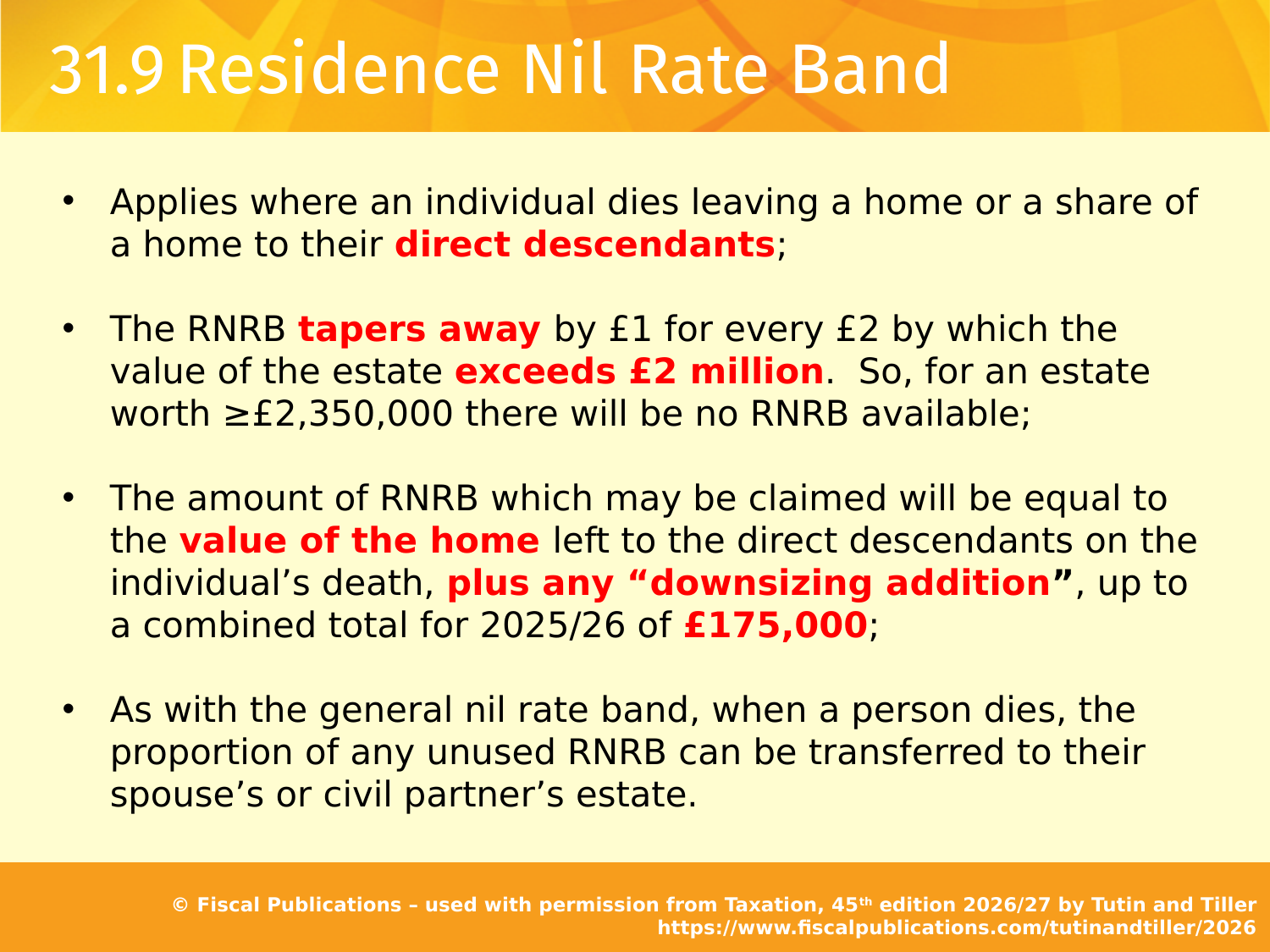

31.9	Residence Nil Rate Band

Applies where an individual dies leaving a home or a share of a home to their direct descendants;

The RNRB tapers away by £1 for every £2 by which the value of the estate exceeds £2 million.  So, for an estate worth ≥£2,350,000 there will be no RNRB available;

The amount of RNRB which may be claimed will be equal to the value of the home left to the direct descendants on the individual’s death, plus any “downsizing addition”, up to a combined total for 2025/26 of £175,000;

As with the general nil rate band, when a person dies, the proportion of any unused RNRB can be transferred to their spouse’s or civil partner’s estate.